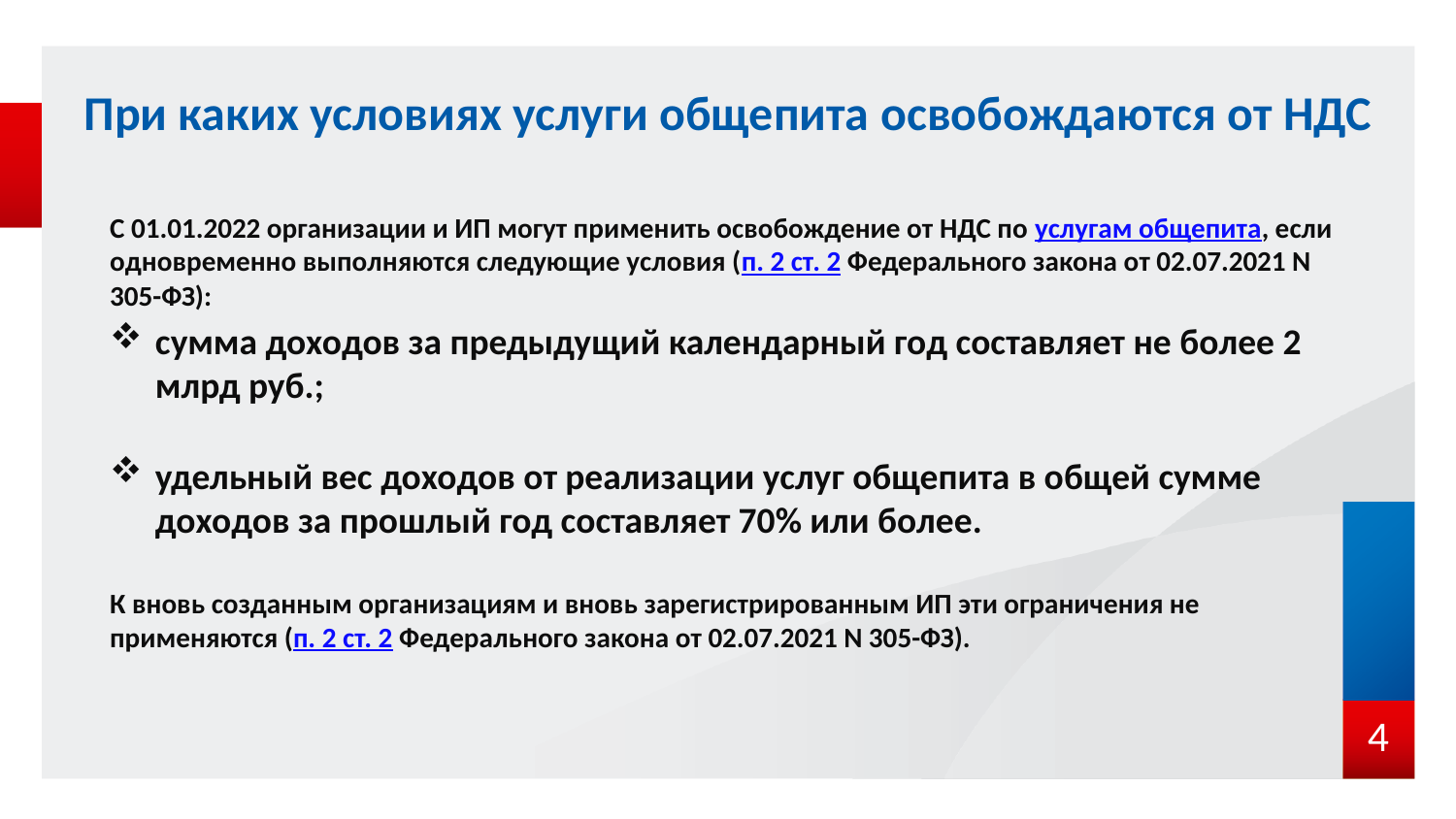

# При каких условиях услуги общепита освобождаются от НДС
С 01.01.2022 организации и ИП могут применить освобождение от НДС по услугам общепита, если одновременно выполняются следующие условия (п. 2 ст. 2 Федерального закона от 02.07.2021 N 305-ФЗ):
сумма доходов за предыдущий календарный год составляет не более 2 млрд руб.;

удельный вес доходов от реализации услуг общепита в общей сумме доходов за прошлый год составляет 70% или более.

К вновь созданным организациям и вновь зарегистрированным ИП эти ограничения не применяются (п. 2 ст. 2 Федерального закона от 02.07.2021 N 305-ФЗ).

4